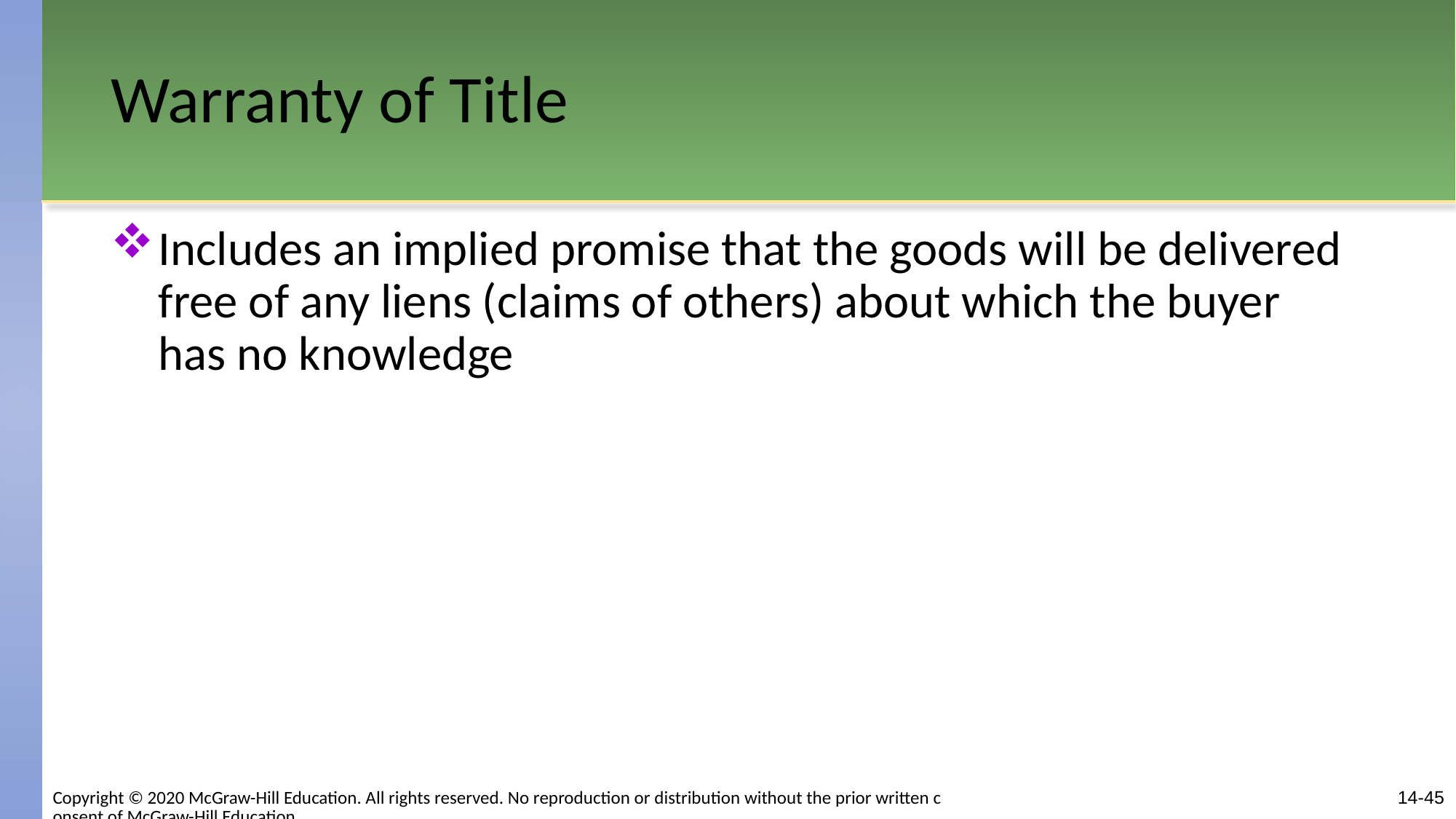

# Warranty of Title
Includes an implied promise that the goods will be delivered free of any liens (claims of others) about which the buyer has no knowledge

Copyright © 2020 McGraw-Hill Education. All rights reserved. No reproduction or distribution without the prior written consent of McGraw-Hill Education.
14-45